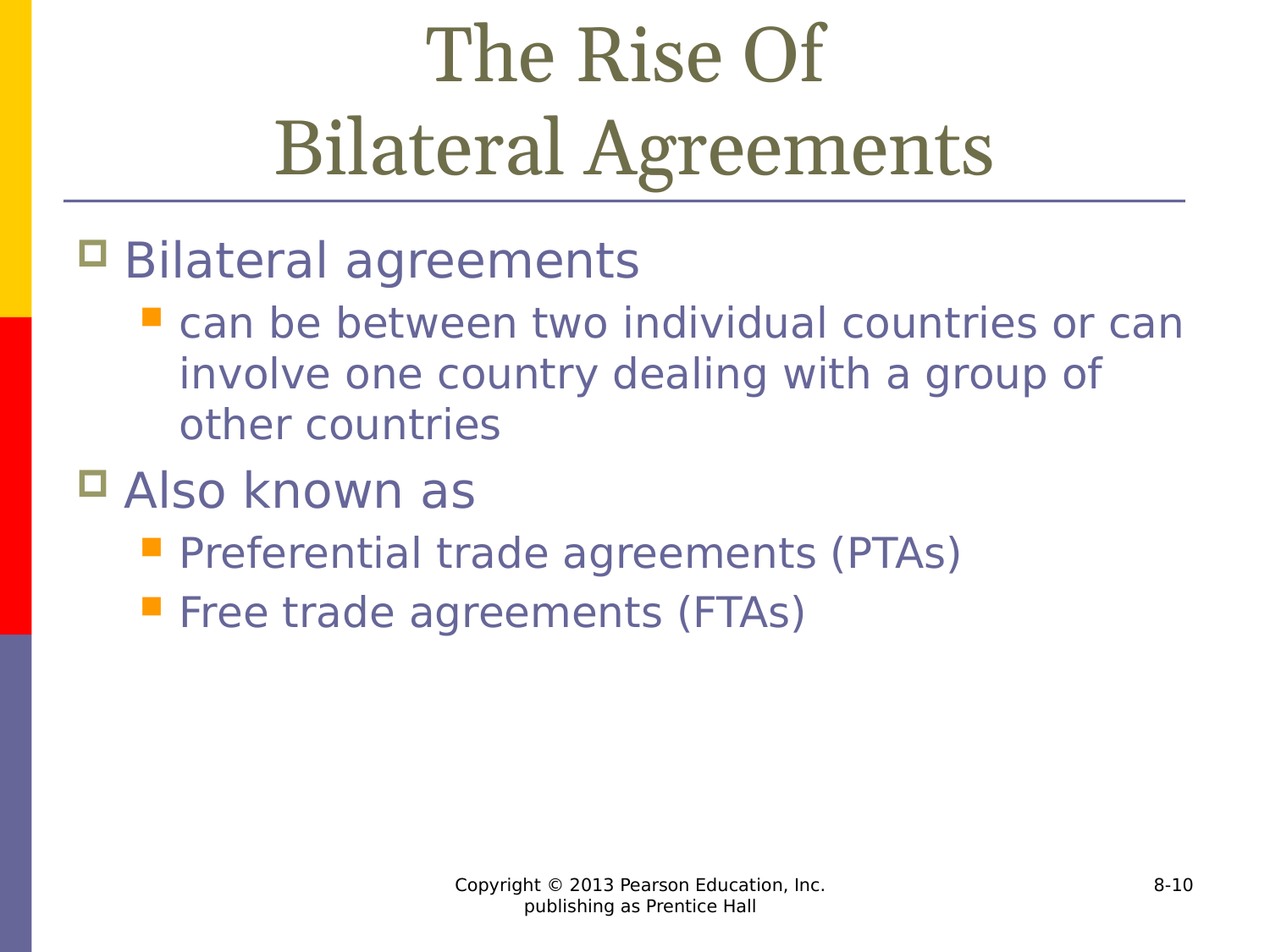

# The Rise Of Bilateral Agreements
Bilateral agreements
can be between two individual countries or can involve one country dealing with a group of other countries
Also known as
Preferential trade agreements (PTAs)
Free trade agreements (FTAs)
Copyright © 2013 Pearson Education, Inc. publishing as Prentice Hall
8-10